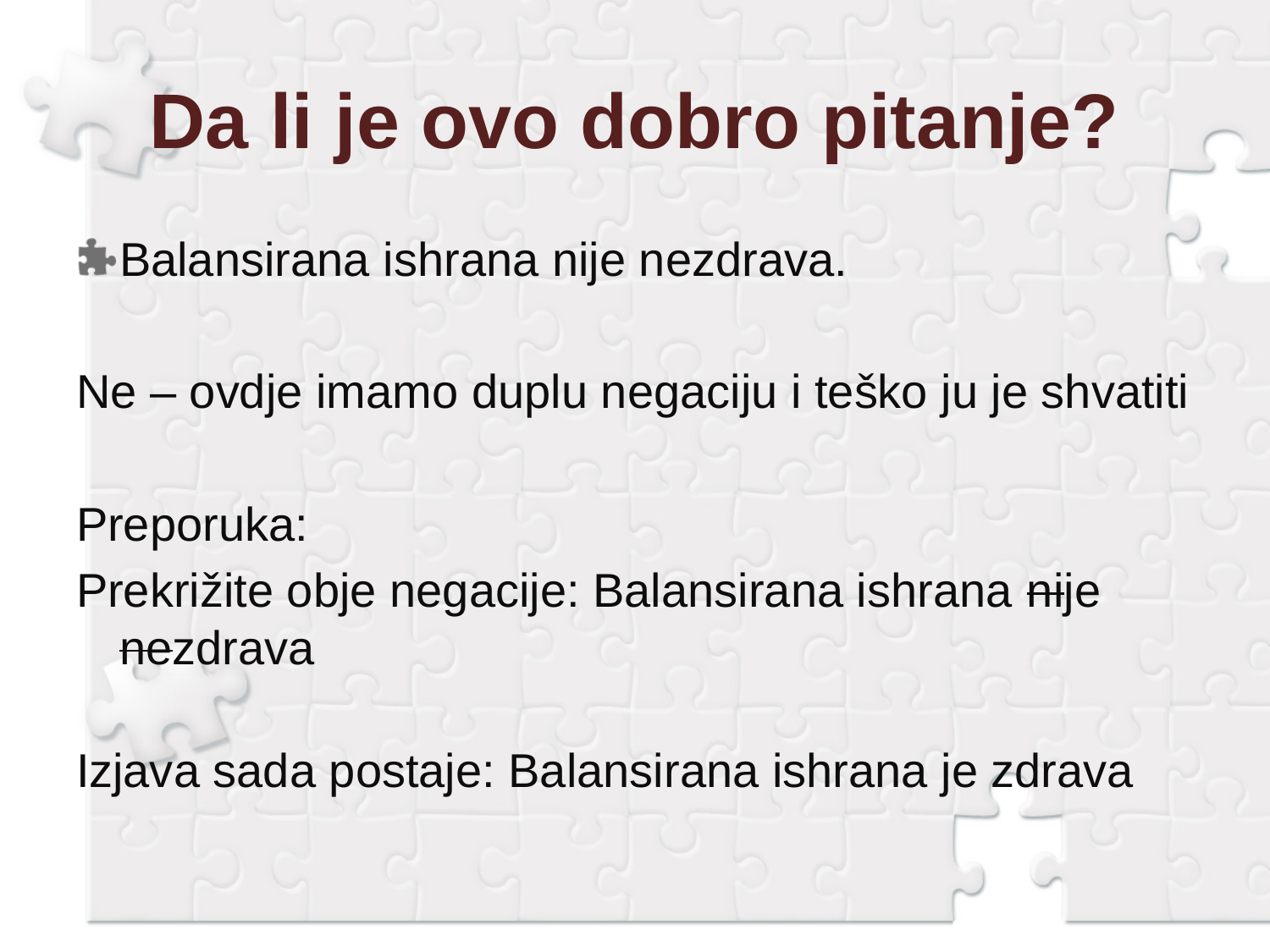

# Da li je ovo dobro pitanje?
Balansirana ishrana nije nezdrava.

Ne – ovdje imamo duplu negaciju i teško ju je shvatiti

Preporuka:
Prekrižite obje negacije: Balansirana ishrana nije nezdrava
Izjava sada postaje: Balansirana ishrana je zdrava